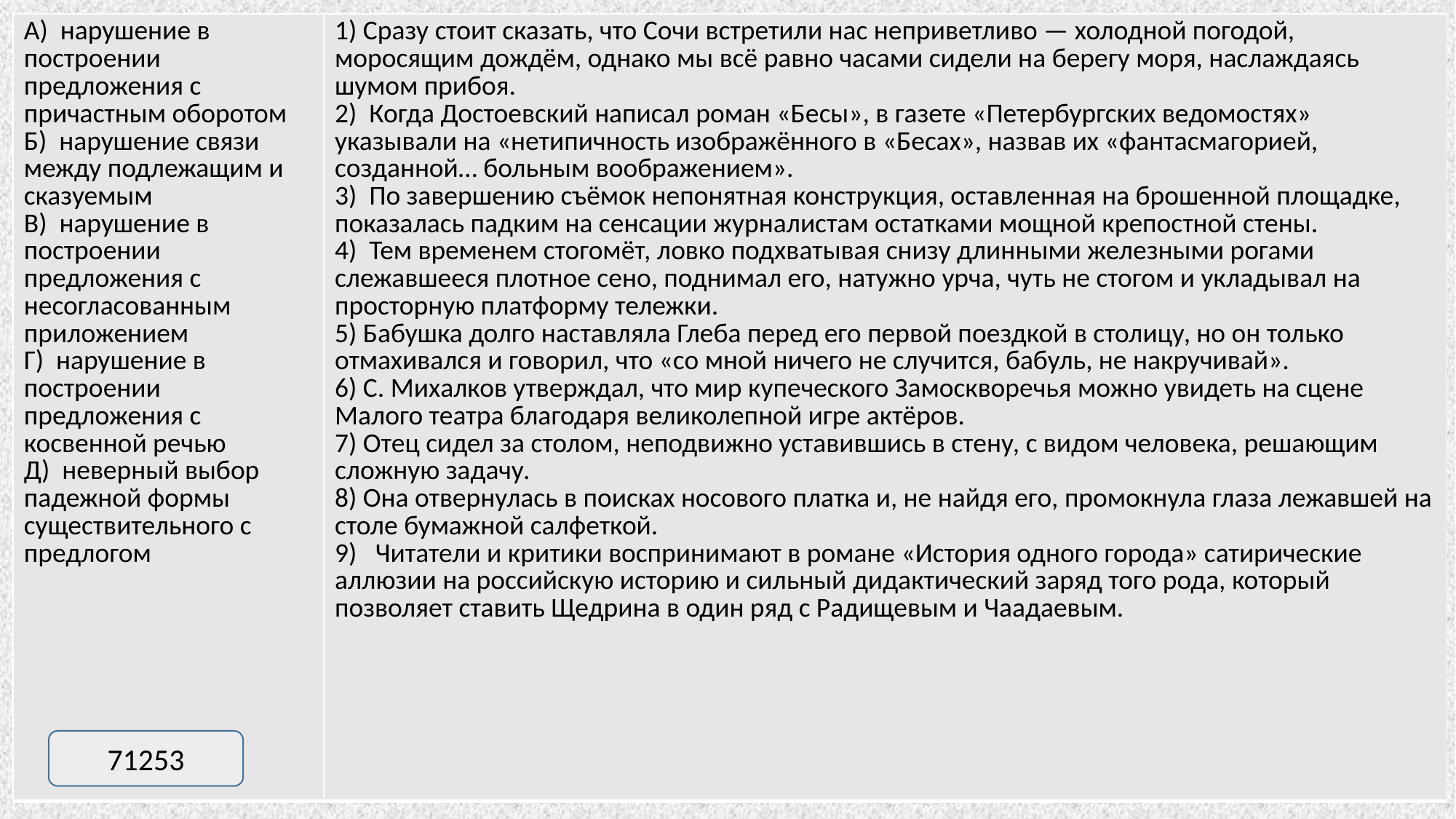

| А)  нарушение в построении предложения с причастным оборотом Б)  нарушение связи между подлежащим и сказуемым В)  нарушение в построении предложения с несогласованным приложением Г)  нарушение в построении предложения с косвенной речью Д)  неверный выбор падежной формы существительного с предлогом | 1) Сразу стоит сказать, что Сочи встретили нас неприветливо — холодной погодой, моросящим дождём, однако мы всё равно часами сидели на берегу моря, наслаждаясь шумом прибоя. 2)  Когда Достоевский написал роман «Бесы», в газете «Петербургских ведомостях» указывали на «нетипичность изображённого в «Бесах», назвав их «фантасмагорией, созданной… больным воображением». 3)  По завершению съёмок непонятная конструкция, оставленная на брошенной площадке, показалась падким на сенсации журналистам остатками мощной крепостной стены. 4)  Тем временем стогомёт, ловко подхватывая снизу длинными железными рогами слежавшееся плотное сено, поднимал его, натужно урча, чуть не стогом и укладывал на просторную платформу тележки. 5) Бабушка долго наставляла Глеба перед его первой поездкой в столицу, но он только отмахивался и говорил, что «со мной ничего не случится, бабуль, не накручивай». 6) С. Михалков утверждал, что мир купеческого Замоскворечья можно увидеть на сцене Малого театра благодаря великолепной игре актёров. 7) Отец сидел за столом, неподвижно уставившись в стену, с видом человека, решающим сложную задачу.  8) Она отвернулась в поисках носового платка и, не найдя его, промокнула глаза лежавшей на столе бумажной салфеткой. 9)   Читатели и критики воспринимают в романе «История одного города» сатирические аллюзии на российскую историю и сильный дидактический заряд того рода, который позволяет ставить Щедрина в один ряд с Радищевым и Чаадаевым. |
| --- | --- |
#
71253